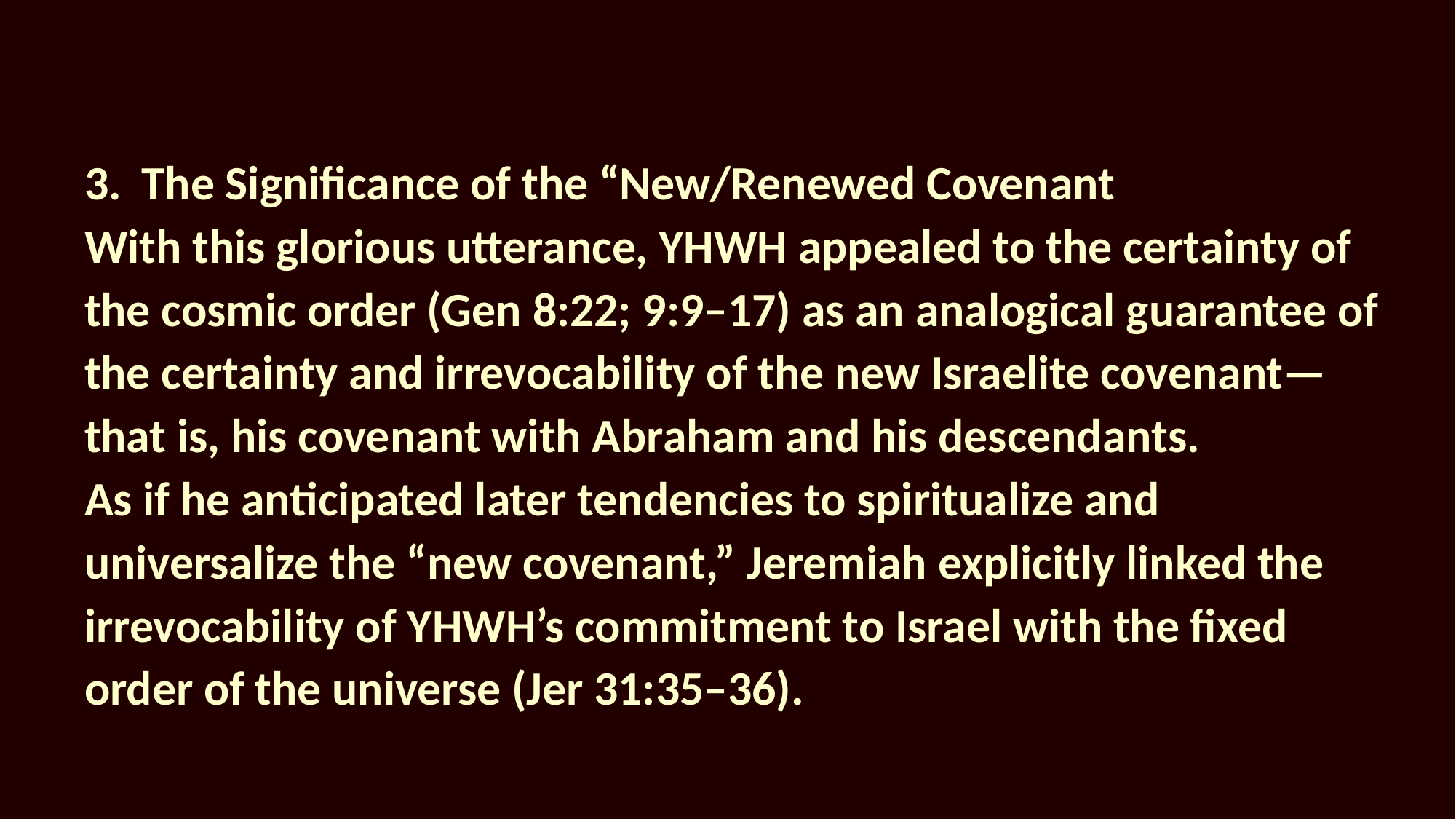

The Significance of the “New/Renewed Covenant
With this glorious utterance, YHWH appealed to the certainty of the cosmic order (Gen 8:22; 9:9–17) as an analogical guarantee of the certainty and irrevocability of the new Israelite covenant—
that is, his covenant with Abraham and his descendants.
As if he anticipated later tendencies to spiritualize and universalize the “new covenant,” Jeremiah explicitly linked the irrevocability of YHWH’s commitment to Israel with the fixed order of the universe (Jer 31:35–36).